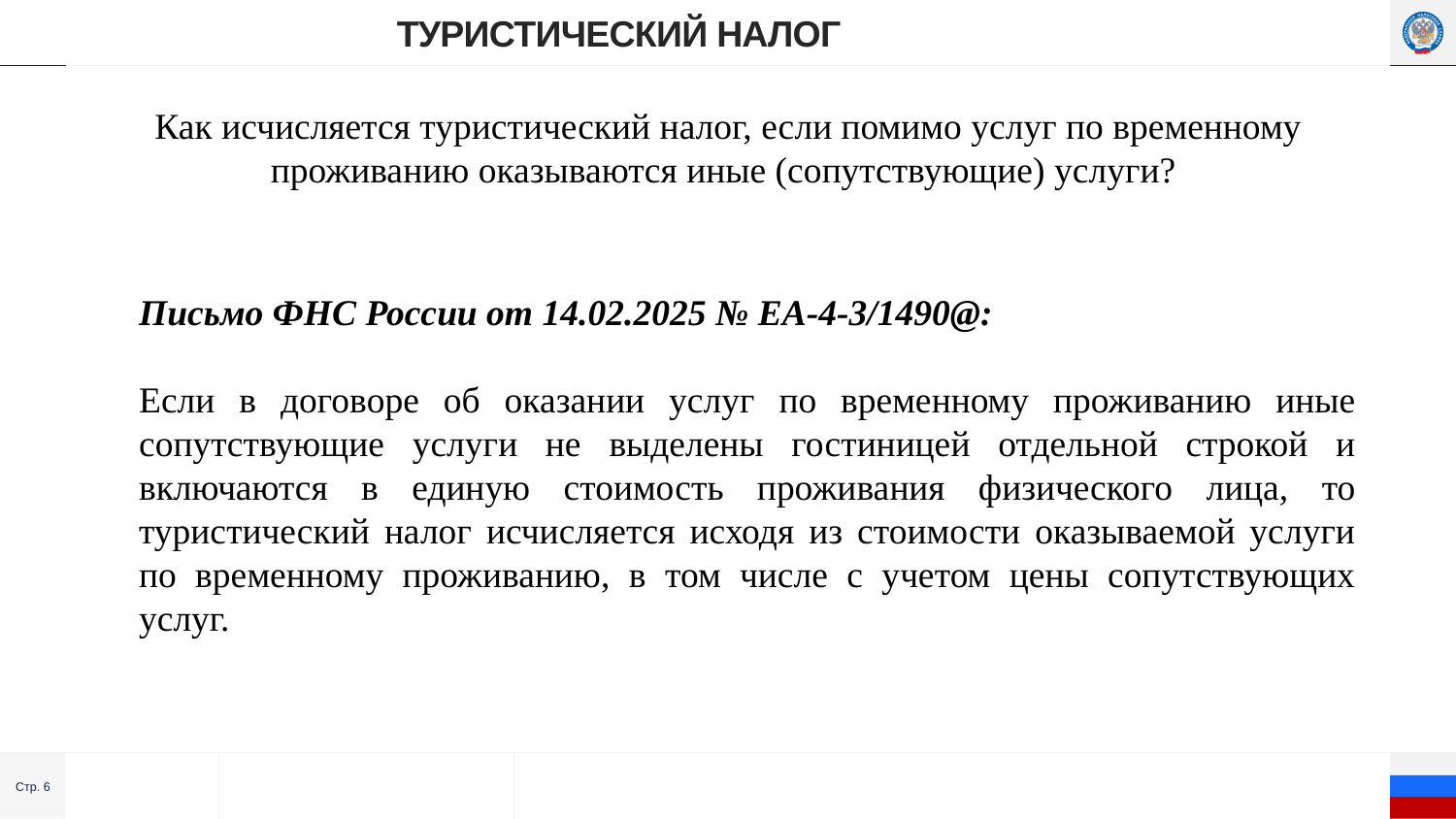

# Туристический налог
Как исчисляется туристический налог, если помимо услуг по временному проживанию оказываются иные (сопутствующие) услуги?
Письмо ФНС России от 14.02.2025 № ЕА-4-3/1490@:

Если в договоре об оказании услуг по временному проживанию иные сопутствующие услуги не выделены гостиницей отдельной строкой и включаются в единую стоимость проживания физического лица, то туристический налог исчисляется исходя из стоимости оказываемой услуги по временному проживанию, в том числе с учетом цены сопутствующих услуг.